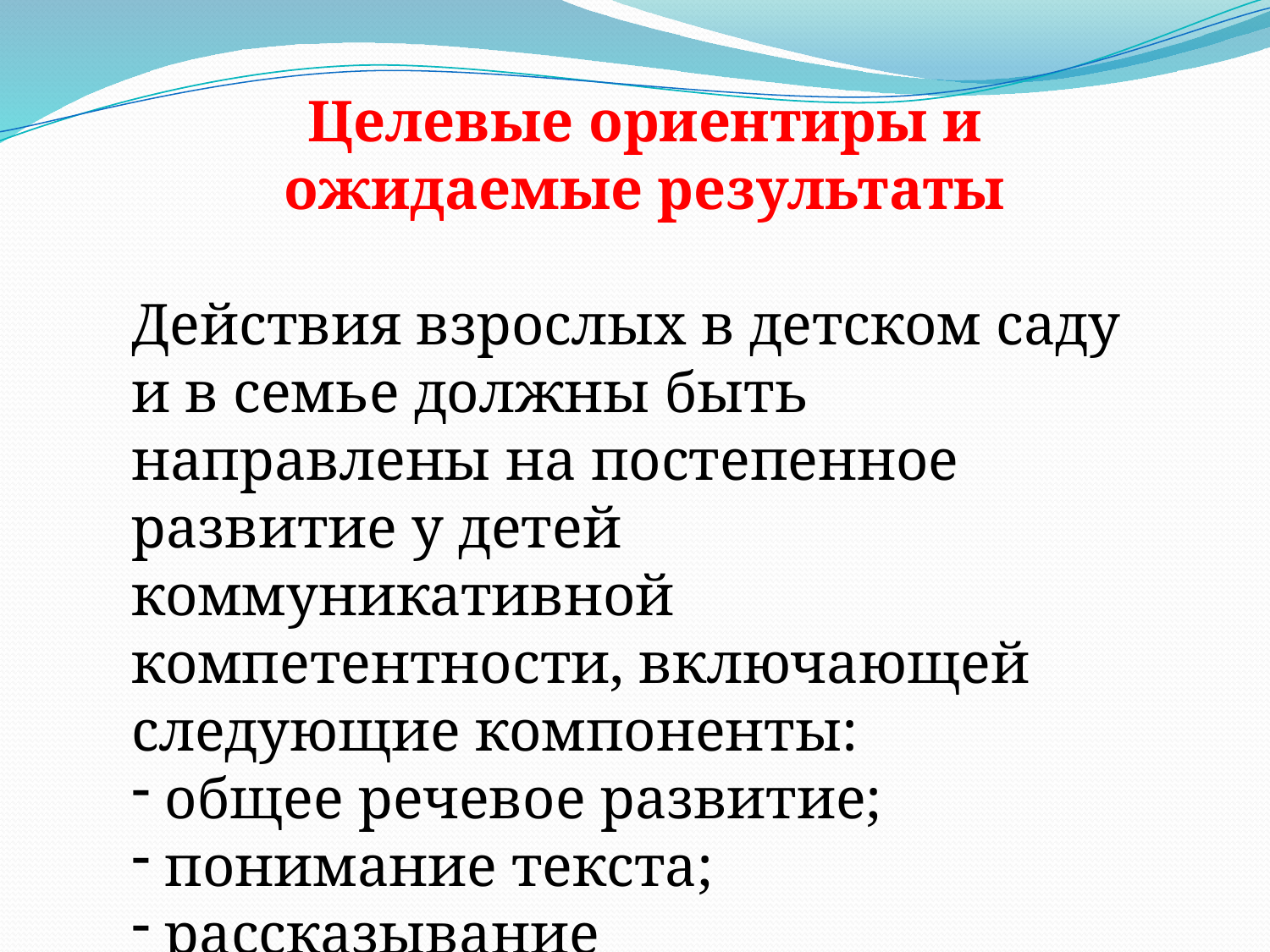

#
Целевые ориентиры и ожидаемые результаты

Действия взрослых в детском саду и в семье должны быть направлены на постепенное развитие у детей коммуникативной компетентности, включающей следующие компоненты:
 общее речевое развитие;
 понимание текста;
 рассказывание